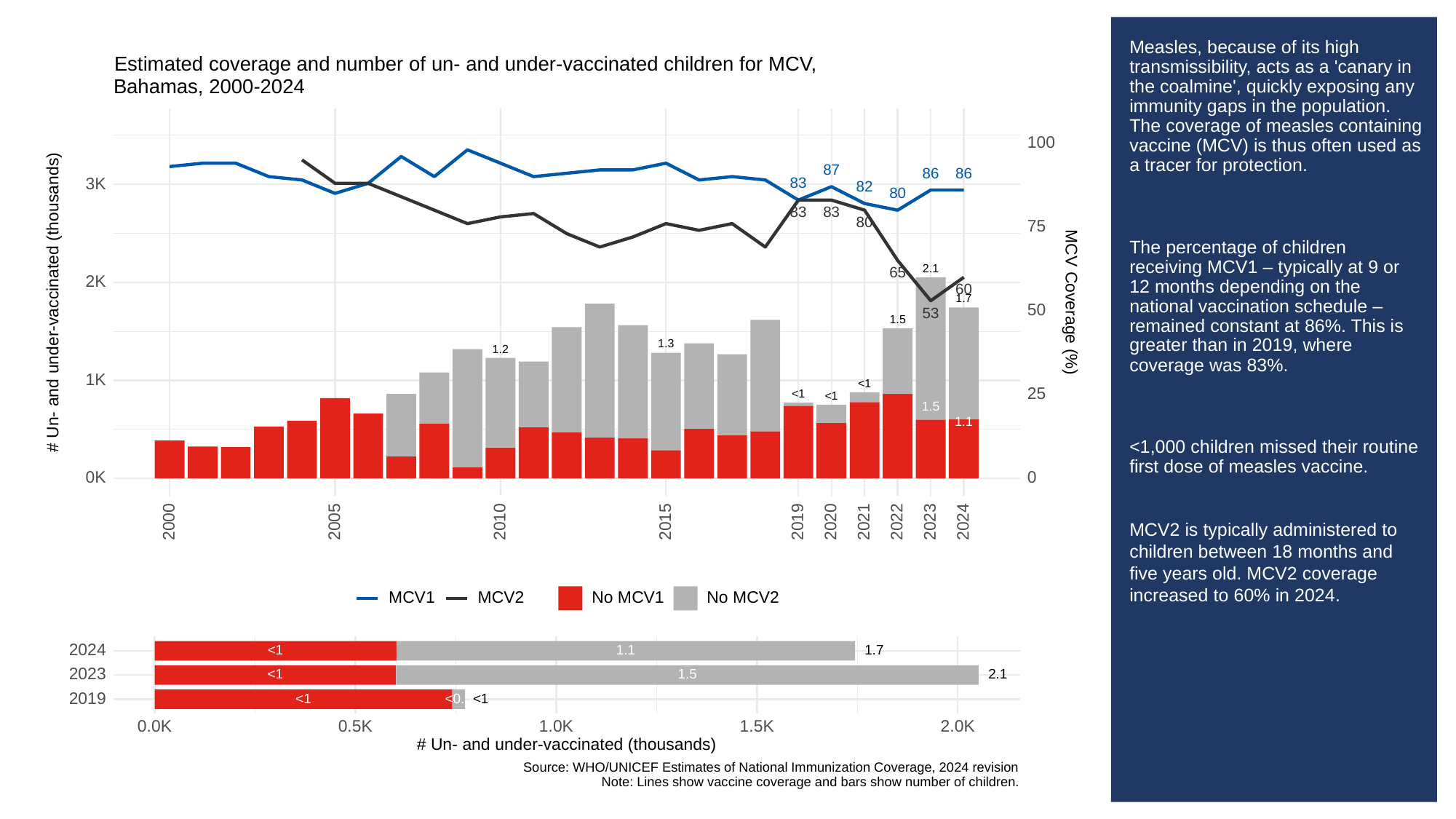

# Measles, because of its high transmissibility, acts as a 'canary in the coalmine', quickly exposing any immunity gaps in the population. The coverage of measles containing vaccine (MCV) is thus often used as a tracer for protection.

The percentage of children receiving MCV1 – typically at 9 or 12 months depending on the national vaccination schedule – remained constant at 86%. This is greater than in 2019, where coverage was 83%.

<1,000 children missed their routine first dose of measles vaccine.

MCV2 is typically administered to children between 18 months and five years old. MCV2 coverage increased to 60% in 2024.

Estimated coverage and number of un- and under-vaccinated children for MCV,
Bahamas, 2000-2024

100

87
86
86
3K
83
82

80
83
83
80
75

2.1
65
2K

60
# Un- and under-vaccinated (thousands)
MCV Coverage (%)
1.7

50

53
1.5

1.3

1.2

1K
<1

25
<1
<1

1.5

1.1

0K
0

2023
2000
2005
2010
2015
2019
2020
2021
2022
2024

MCV1
MCV2
No MCV1
No MCV2

2024
<1
1.1
1.7

2023
1.5
<1
2.1

2019
<0.5
<1
<1

0.0K
0.5K
1.0K
1.5K
2.0K
# Un- and under-vaccinated (thousands)
Source: WHO/UNICEF Estimates of National Immunization Coverage, 2024 revision
Note: Lines show vaccine coverage and bars show number of children.